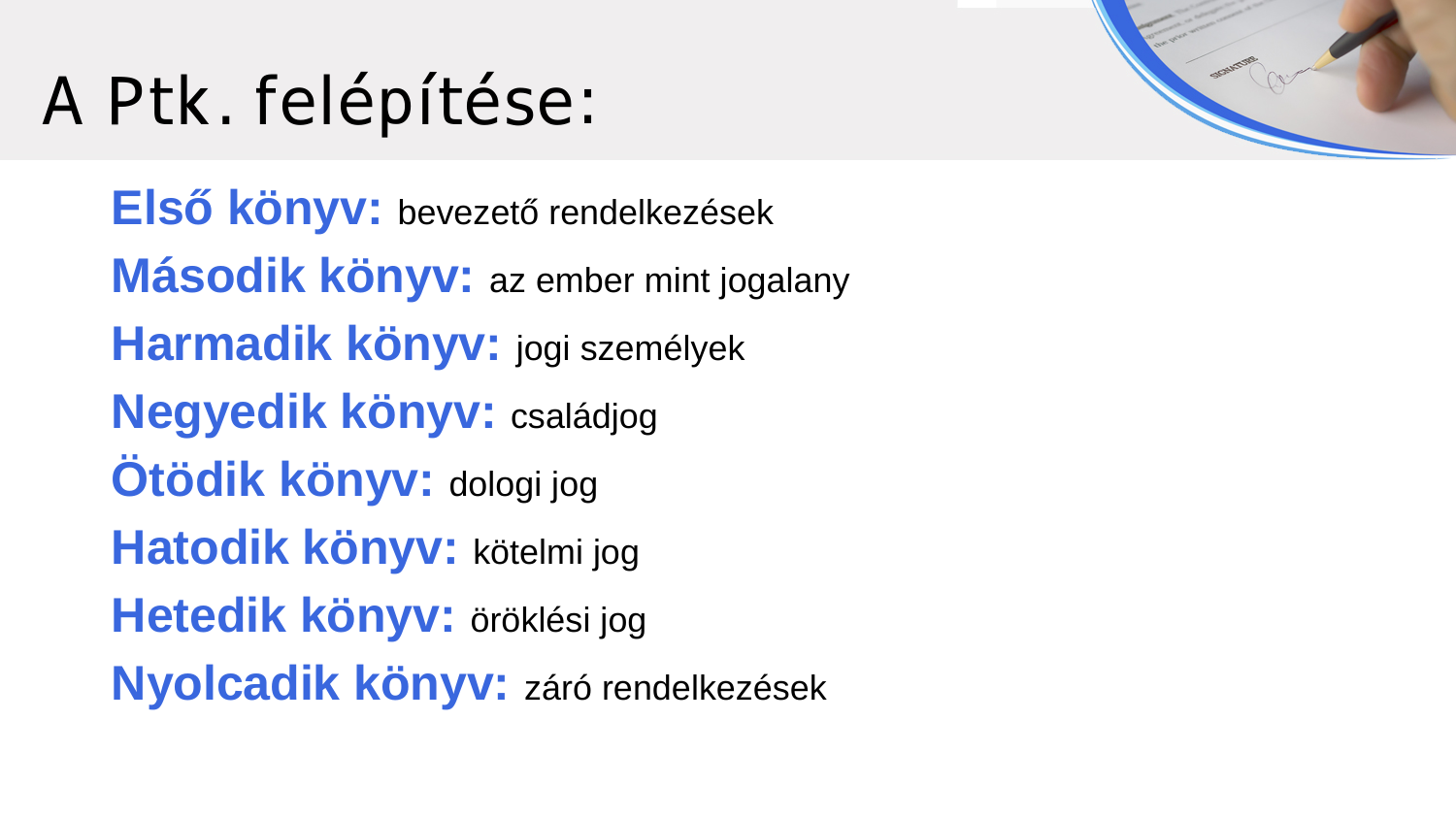

A Ptk. felépítése:
Első könyv: bevezető rendelkezések
Második könyv: az ember mint jogalany
Harmadik könyv: jogi személyek
Negyedik könyv: családjog
Ötödik könyv: dologi jog
Hatodik könyv: kötelmi jog
Hetedik könyv: öröklési jog
Nyolcadik könyv: záró rendelkezések